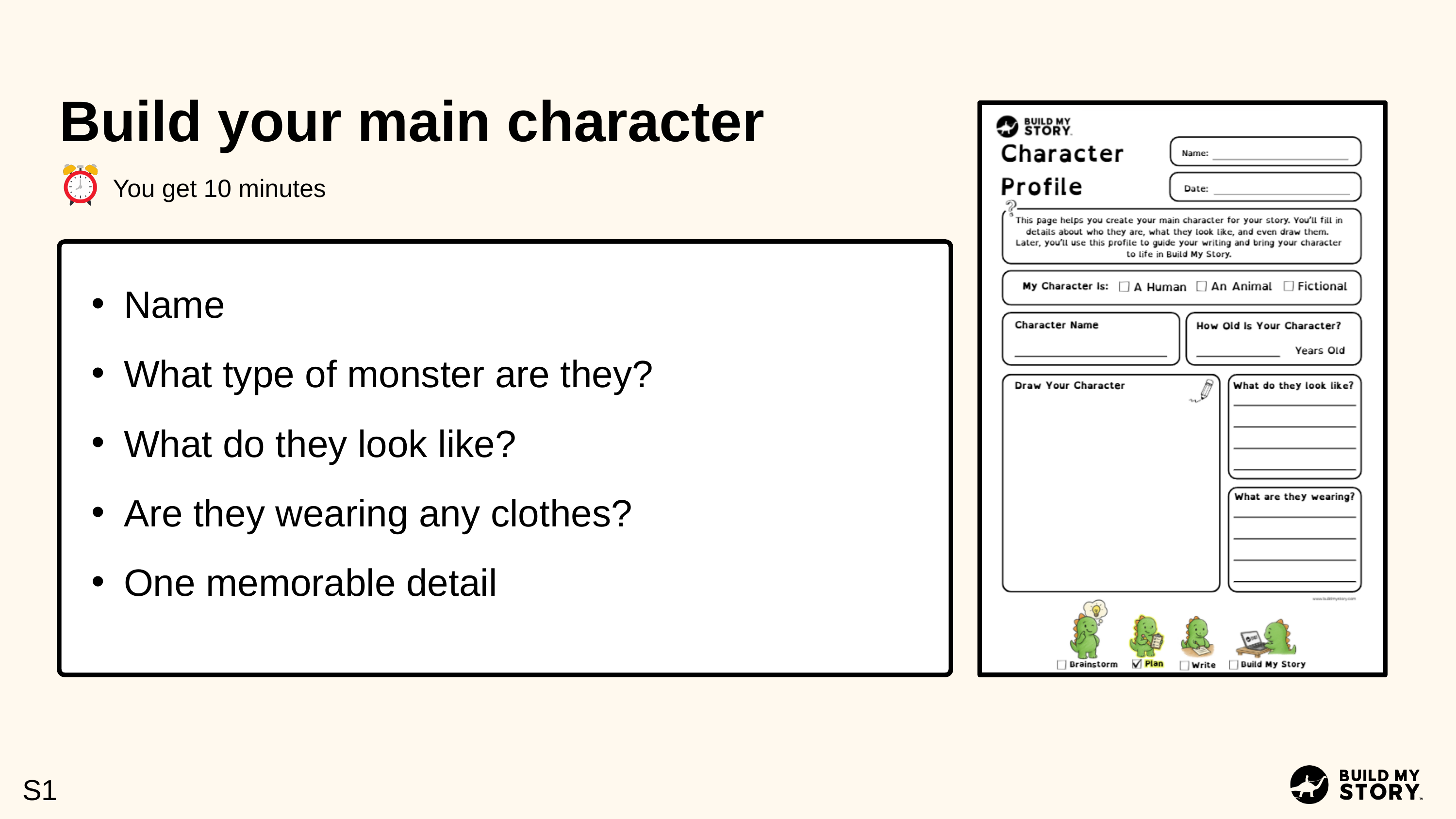

Build your main character

You get 10 minutes

Name
What type of monster are they?
What do they look like?
Are they wearing any clothes?
One memorable detail

S1